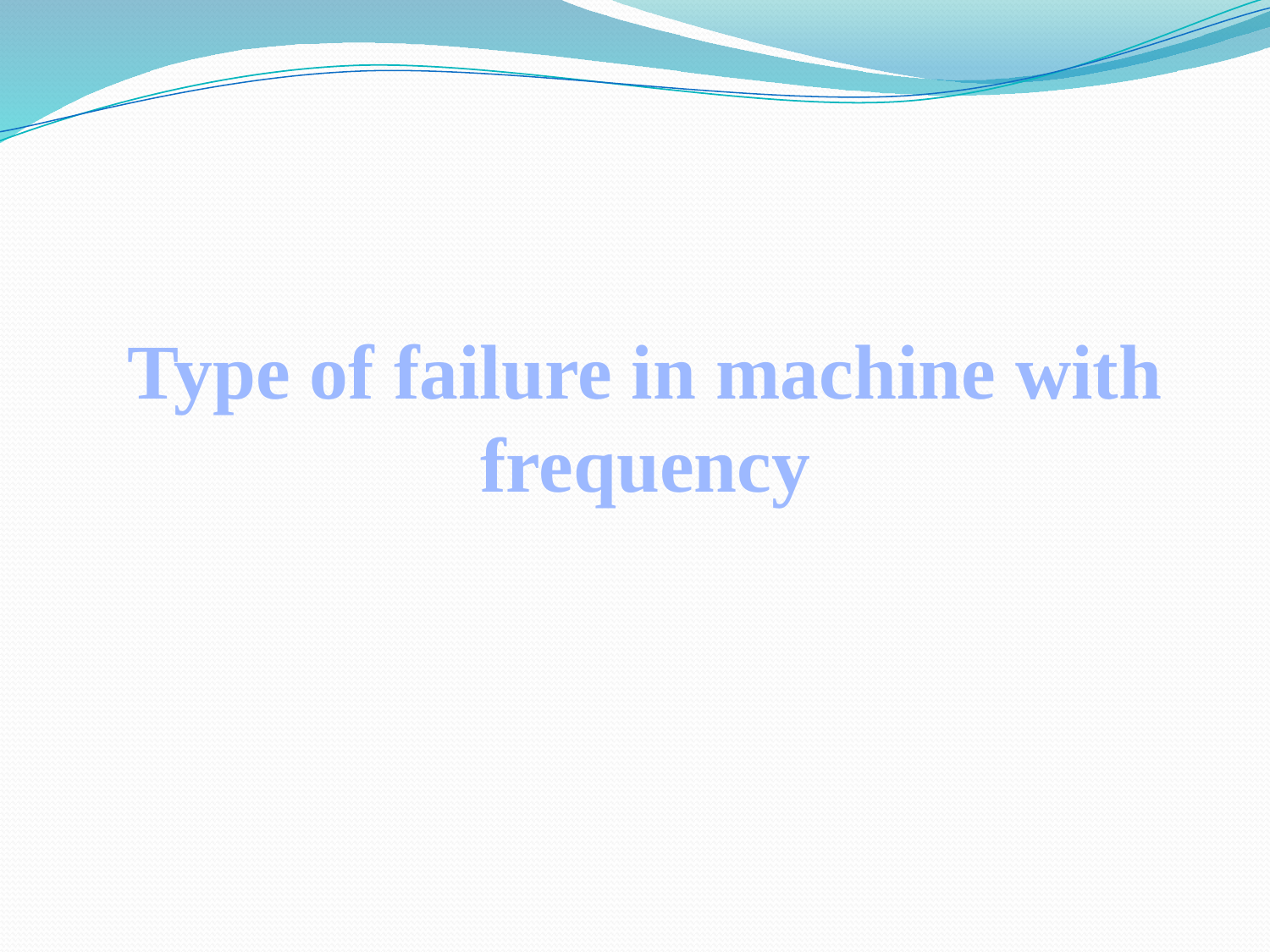

# Type of failure in machine with frequency